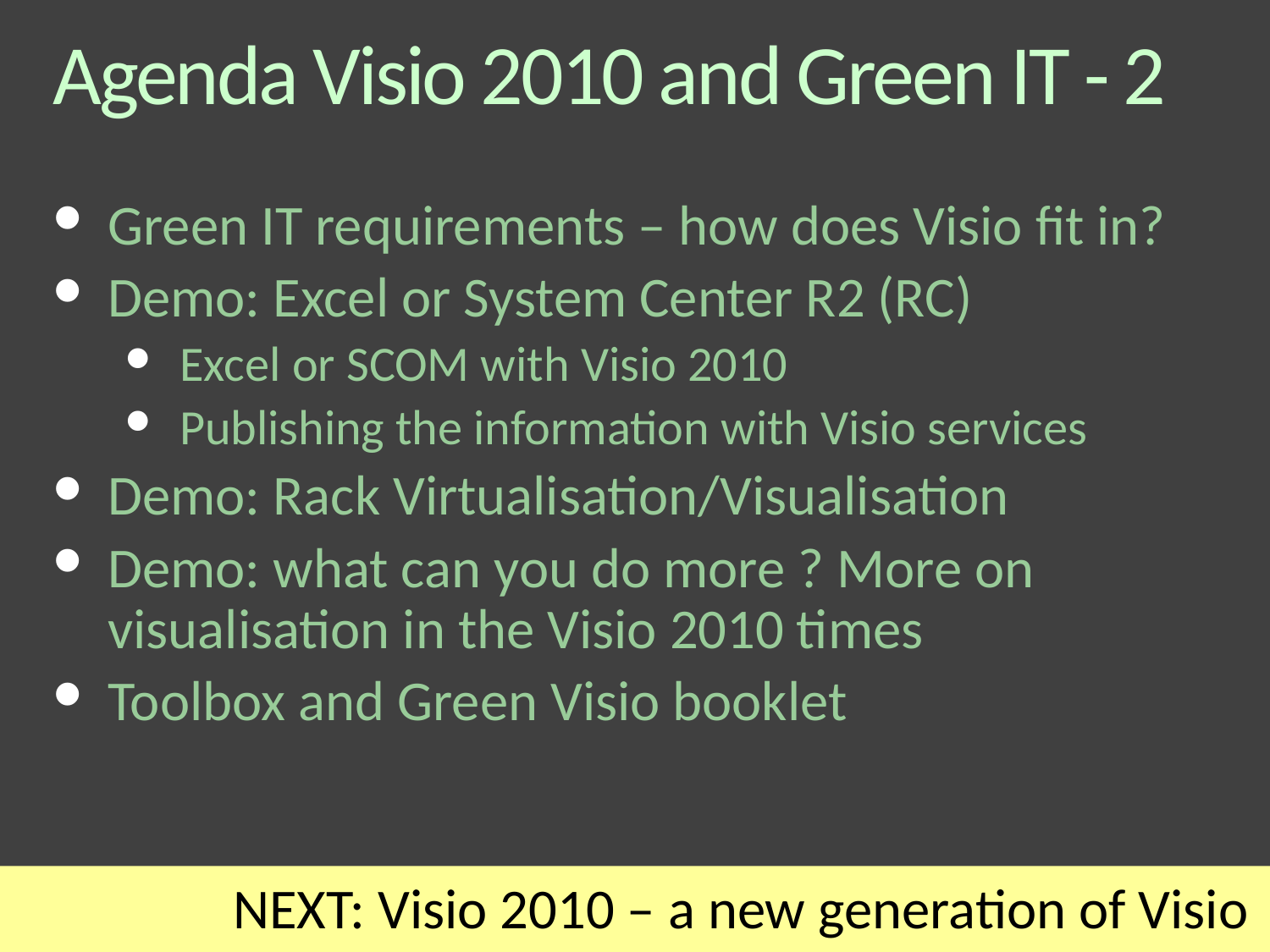

# Agenda Visio 2010 and Green IT - 2
Green IT requirements – how does Visio fit in?
Demo: Excel or System Center R2 (RC)
Excel or SCOM with Visio 2010
Publishing the information with Visio services
Demo: Rack Virtualisation/Visualisation
Demo: what can you do more ? More on  visualisation in the Visio 2010 times
Toolbox and Green Visio booklet

NEXT: Visio 2010 – a new generation of Visio